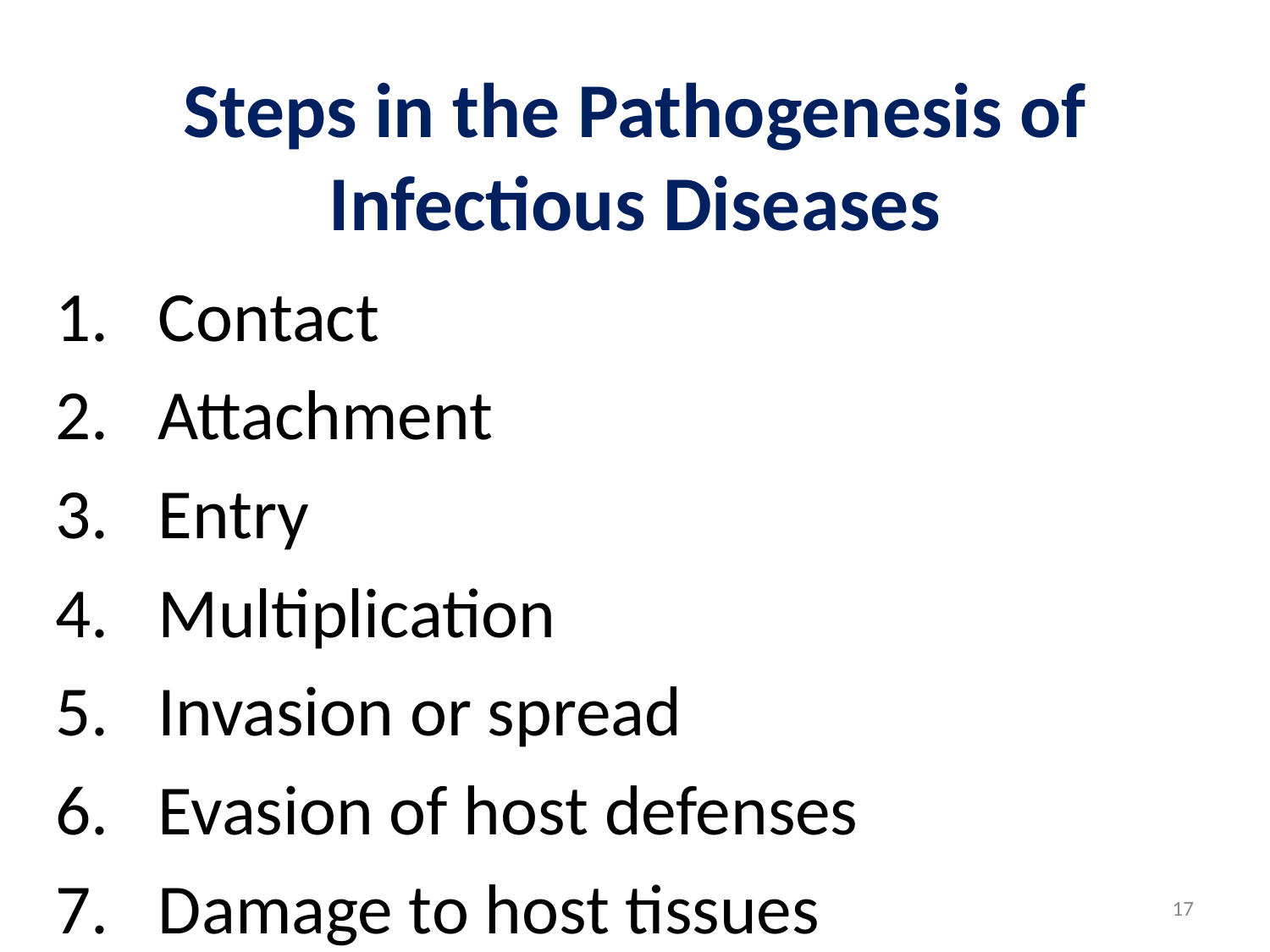

# Steps in the Pathogenesis of Infectious Diseases
Contact
Attachment
Entry
Multiplication
Invasion or spread
Evasion of host defenses
Damage to host tissues

17